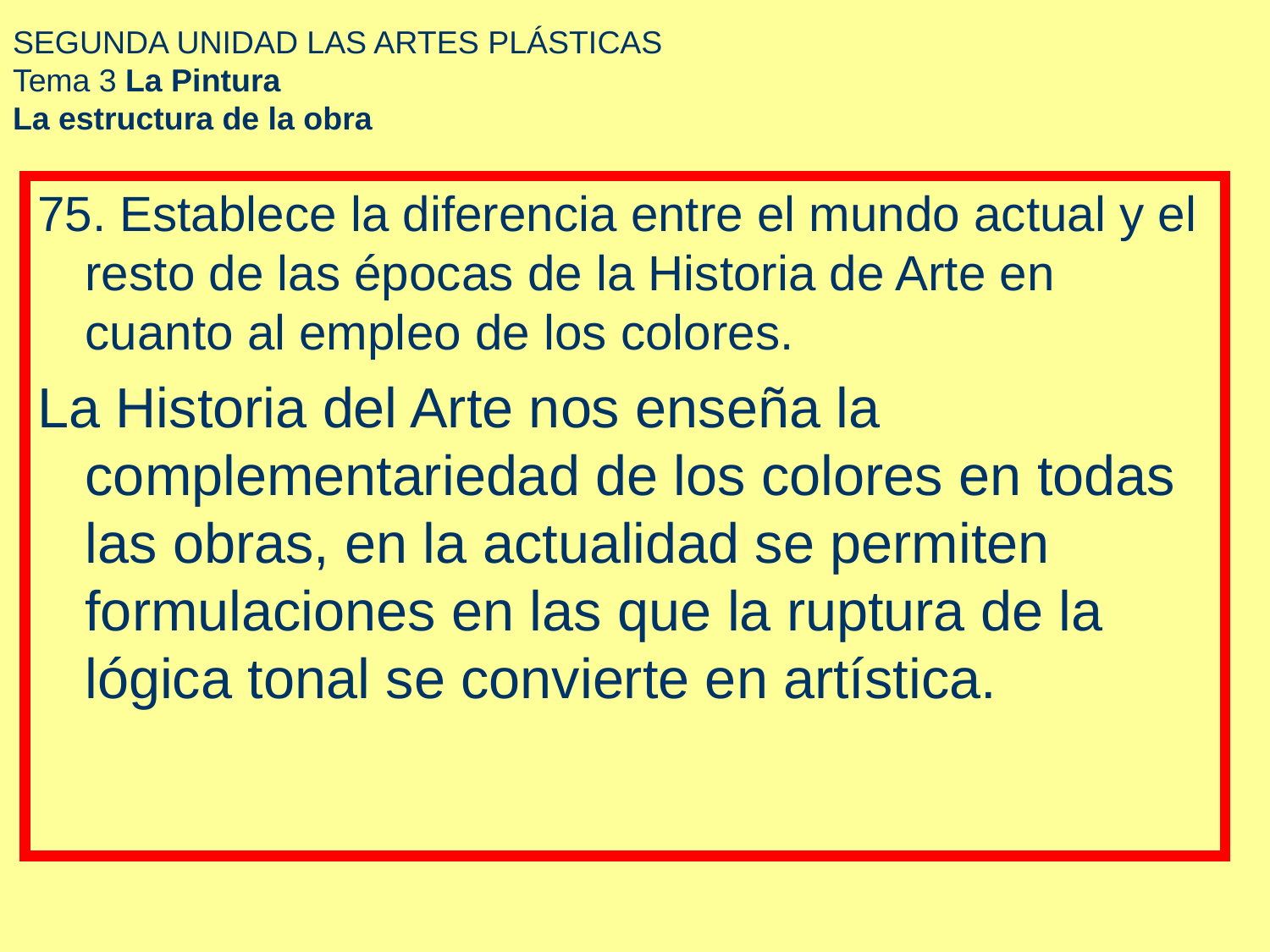

# SEGUNDA UNIDAD LAS ARTES PLÁSTICAS Tema 3 La Pintura La estructura de la obra
75. Establece la diferencia entre el mundo actual y el resto de las épocas de la Historia de Arte en cuanto al empleo de los colores.
La Historia del Arte nos enseña la complementariedad de los colores en todas las obras, en la actualidad se permiten formulaciones en las que la ruptura de la lógica tonal se convierte en artística.